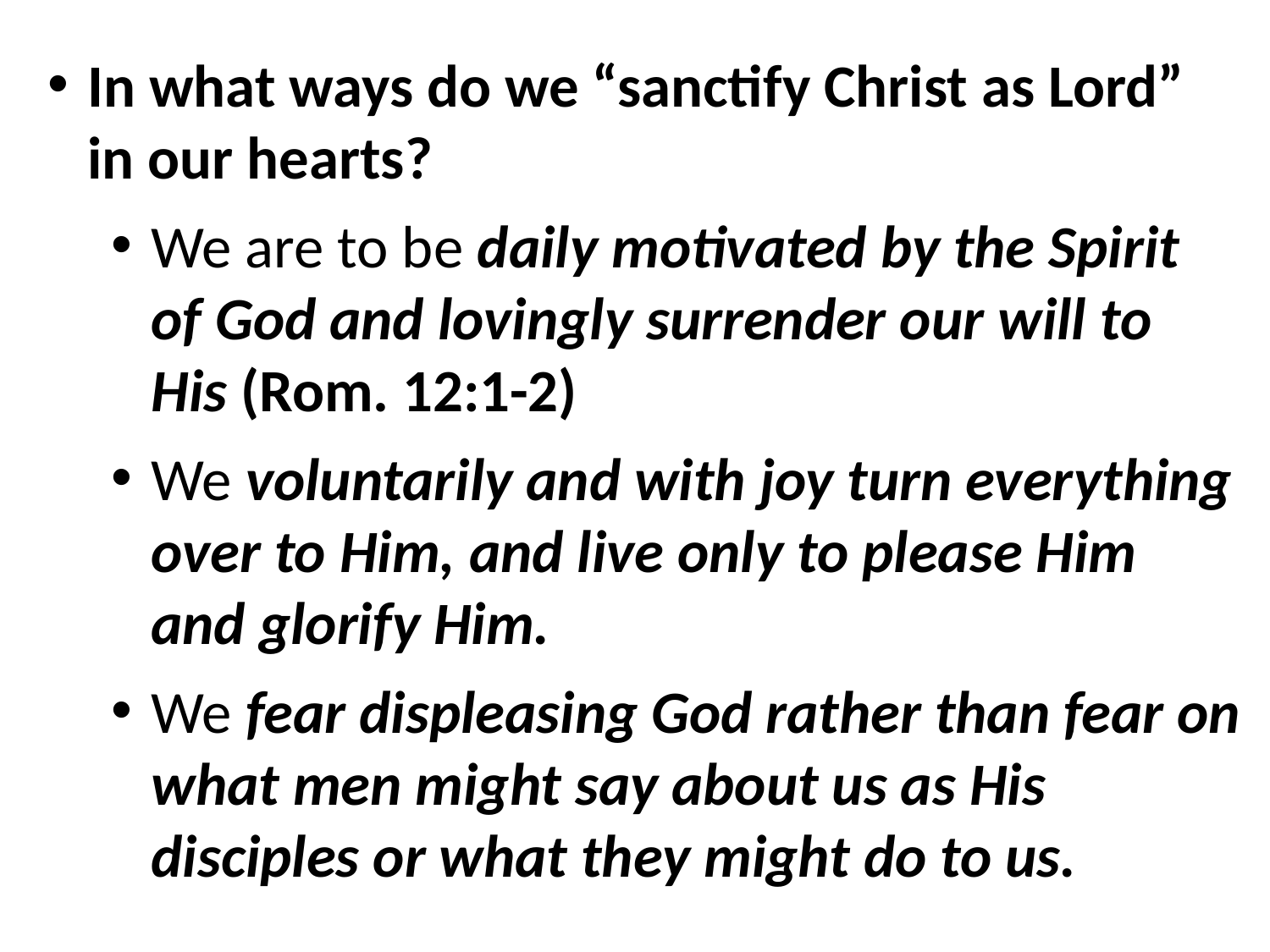

In what ways do we “sanctify Christ as Lord” in our hearts?

We are to be daily motivated by the Spirit of God and lovingly surrender our will to His (Rom. 12:1-2)

We voluntarily and with joy turn everything over to Him, and live only to please Him and glorify Him.

We fear displeasing God rather than fear on what men might say about us as His disciples or what they might do to us.